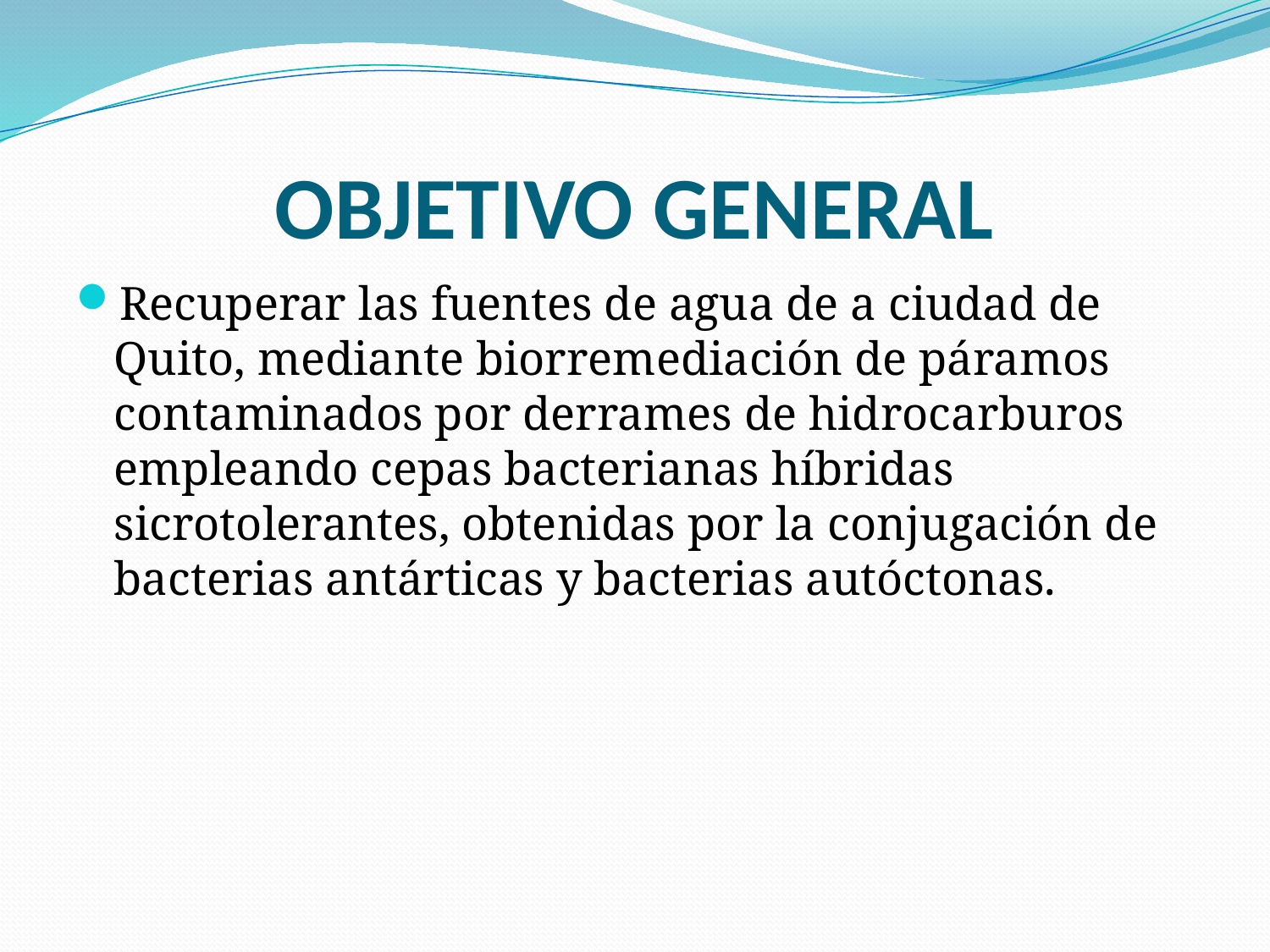

# OBJETIVO GENERAL
Recuperar las fuentes de agua de a ciudad de Quito, mediante biorremediación de páramos contaminados por derrames de hidrocarburos empleando cepas bacterianas híbridas sicrotolerantes, obtenidas por la conjugación de  bacterias antárticas y bacterias autóctonas.